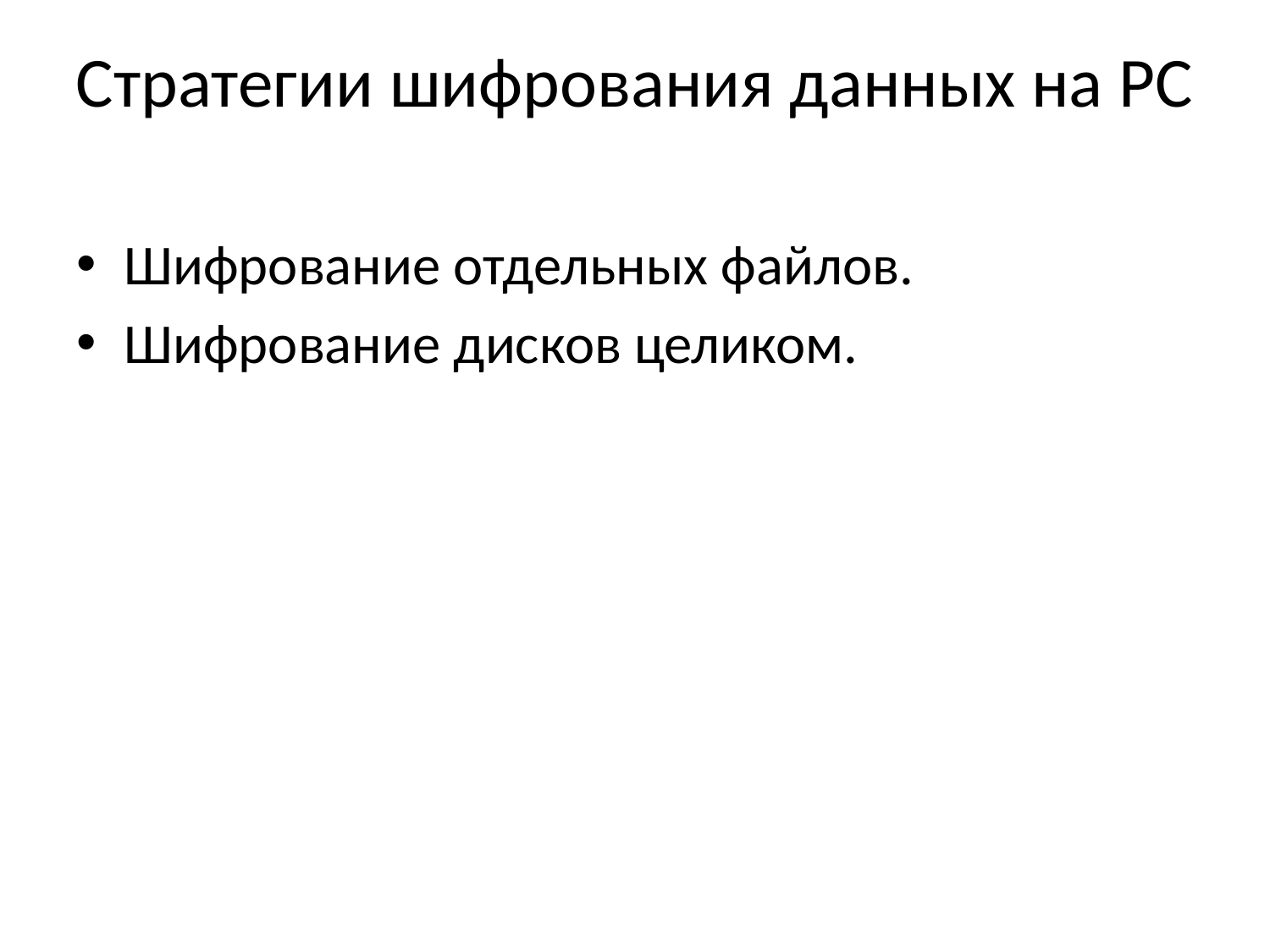

# Стратегии шифрования данных на РС
Шифрование отдельных файлов.
Шифрование дисков целиком.